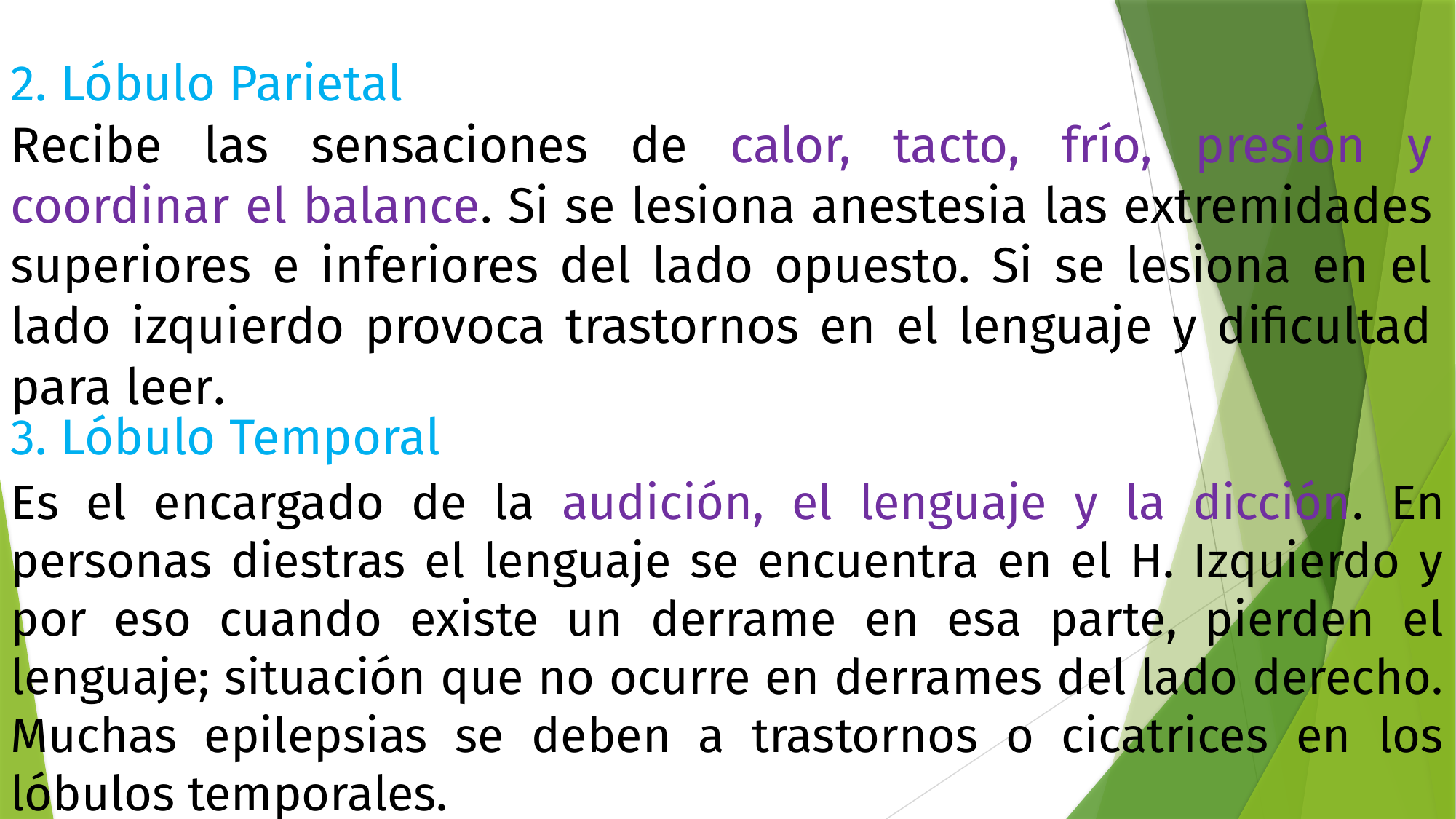

2. Lóbulo Parietal
Recibe las sensaciones de calor, tacto, frío, presión y coordinar el balance. Si se lesiona anestesia las extremidades superiores e inferiores del lado opuesto. Si se lesiona en el lado izquierdo provoca trastornos en el lenguaje y dificultad para leer.
3. Lóbulo Temporal
Es el encargado de la audición, el lenguaje y la dicción. En personas diestras el lenguaje se encuentra en el H. Izquierdo y por eso cuando existe un derrame en esa parte, pierden el lenguaje; situación que no ocurre en derrames del lado derecho. Muchas epilepsias se deben a trastornos o cicatrices en los lóbulos temporales.